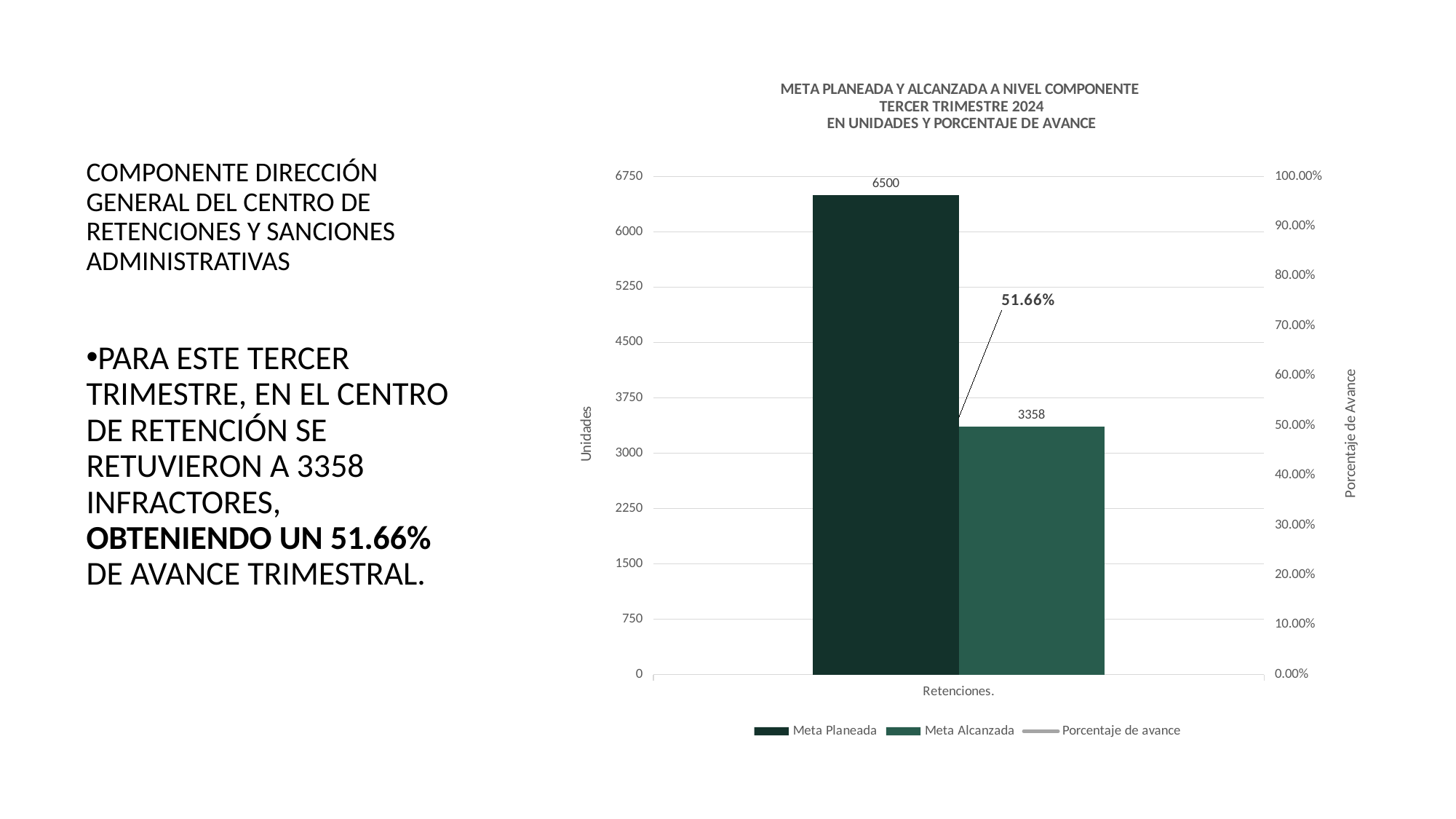

COMPONENTE DIRECCIÓN GENERAL DEL CENTRO DE RETENCIONES Y SANCIONES ADMINISTRATIVAS

### Chart: META PLANEADA Y ALCANZADA A NIVEL COMPONENTE
TERCER TRIMESTRE 2024
EN UNIDADES Y PORCENTAJE DE AVANCE

| Category | Meta Planeada | Meta Alcanzada |  |
|---|---|---|---|
| Retenciones. | 6500.0 | 3358.0 | 0.5166153846153846 |
PARA ESTE TERCER TRIMESTRE, EN EL CENTRO DE RETENCIÓN SE RETUVIERON A 3358 INFRACTORES, OBTENIENDO UN 51.66% DE AVANCE TRIMESTRAL.